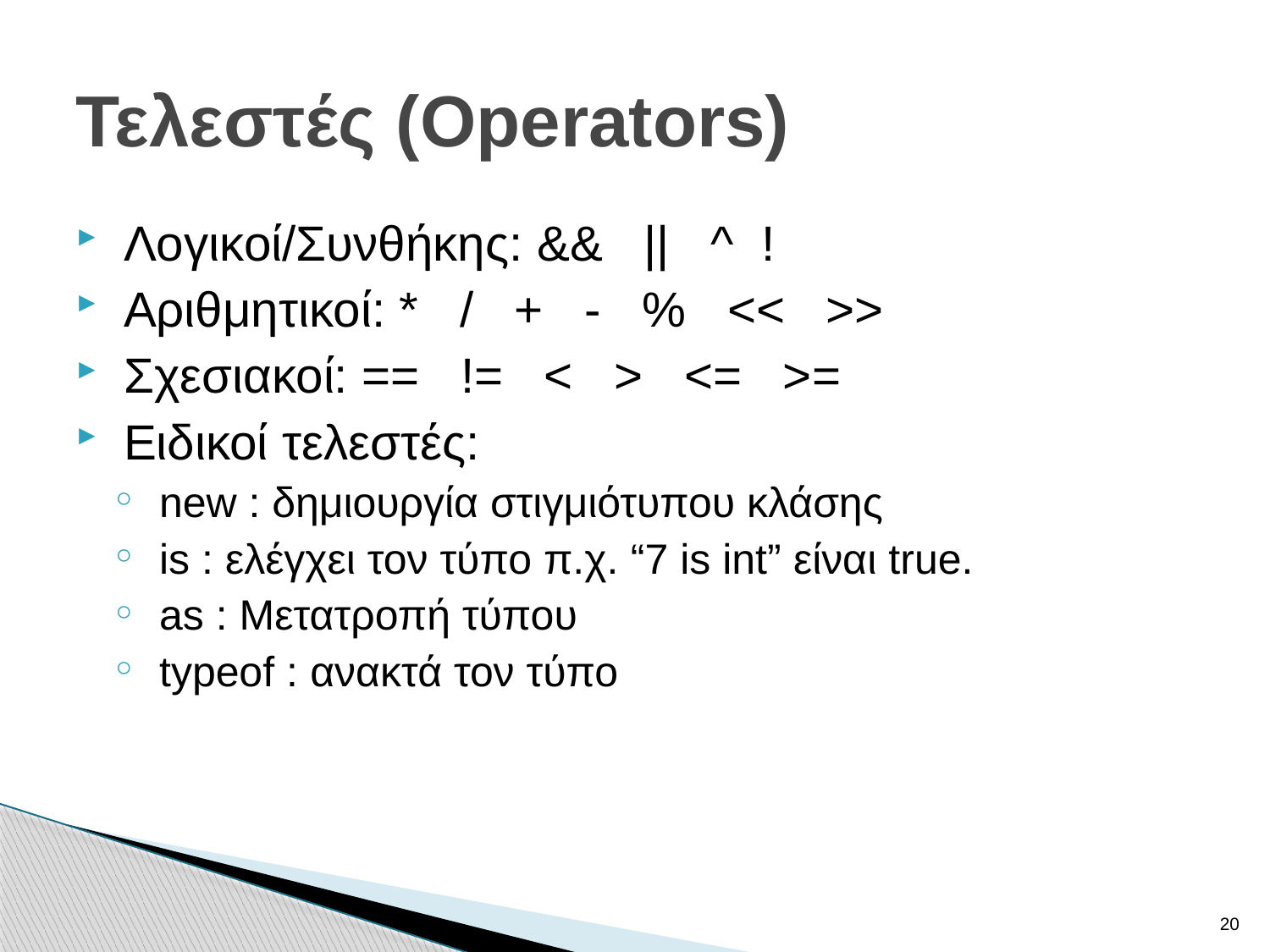

# Τελεστές (Operators)
Λογικοί/Συνθήκης: &&   ||   ^  !
Αριθμητικοί: *   /   +   -   %   <<   >>
Σχεσιακοί: ==   !=   <   >   <=   >=
Ειδικοί τελεστές:
new : δημιουργία στιγμιότυπου κλάσης
is : ελέγχει τον τύπο π.χ. “7 is int” είναι true.
as : Μετατροπή τύπου
typeof : ανακτά τον τύπο
20